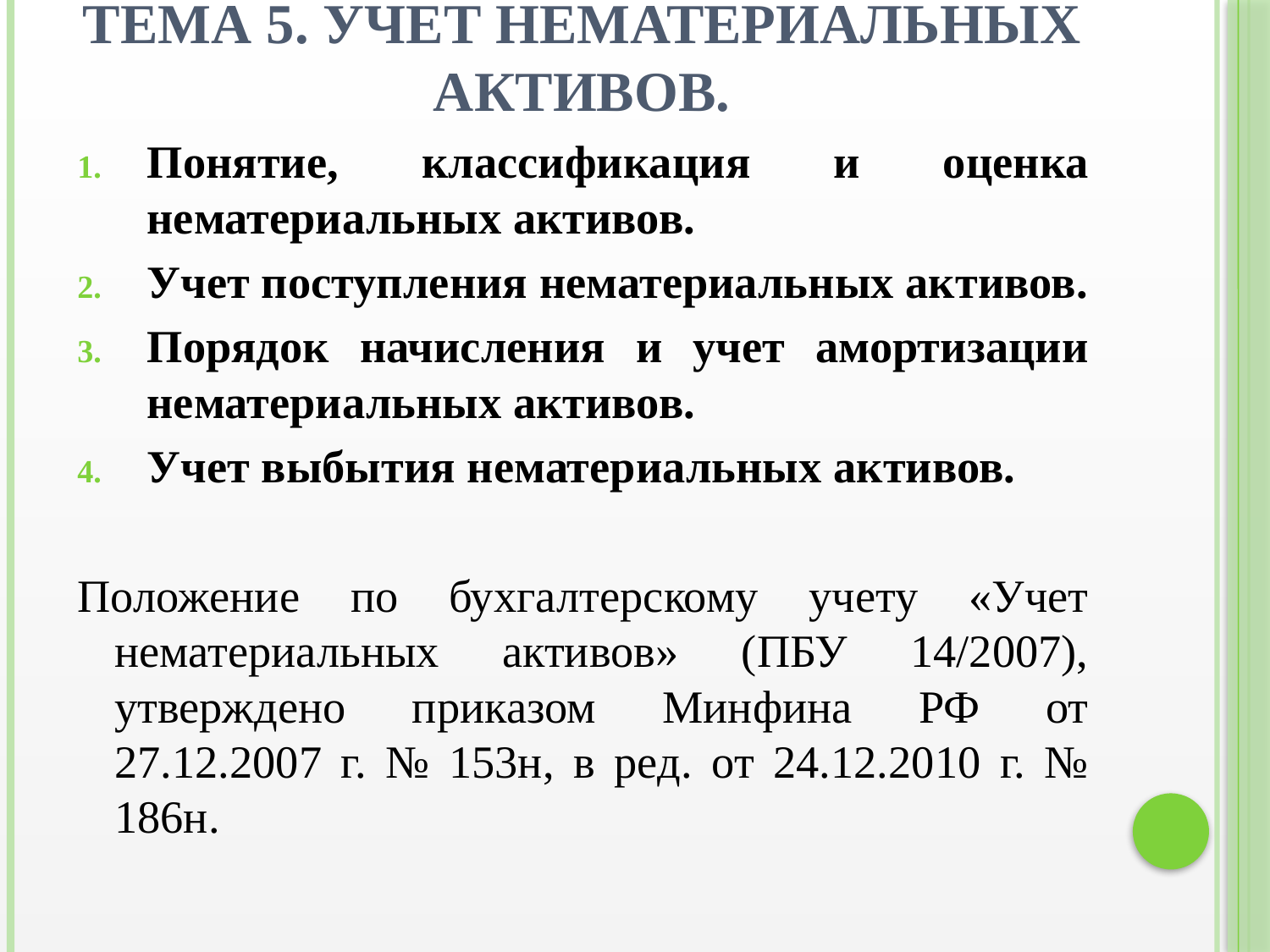

# Тема 5. УЧЕТ НЕМАТЕРИАЛЬНЫХ АКТИВОВ.
Понятие, классификация и оценка нематериальных активов.
Учет поступления нематериальных активов.
Порядок начисления и учет амортизации нематериальных активов.
Учет выбытия нематериальных активов.

Положение по бухгалтерскому учету «Учет нематериальных активов» (ПБУ 14/2007), утверждено приказом Минфина РФ от 27.12.2007 г. № 153н, в ред. от 24.12.2010 г. № 186н.